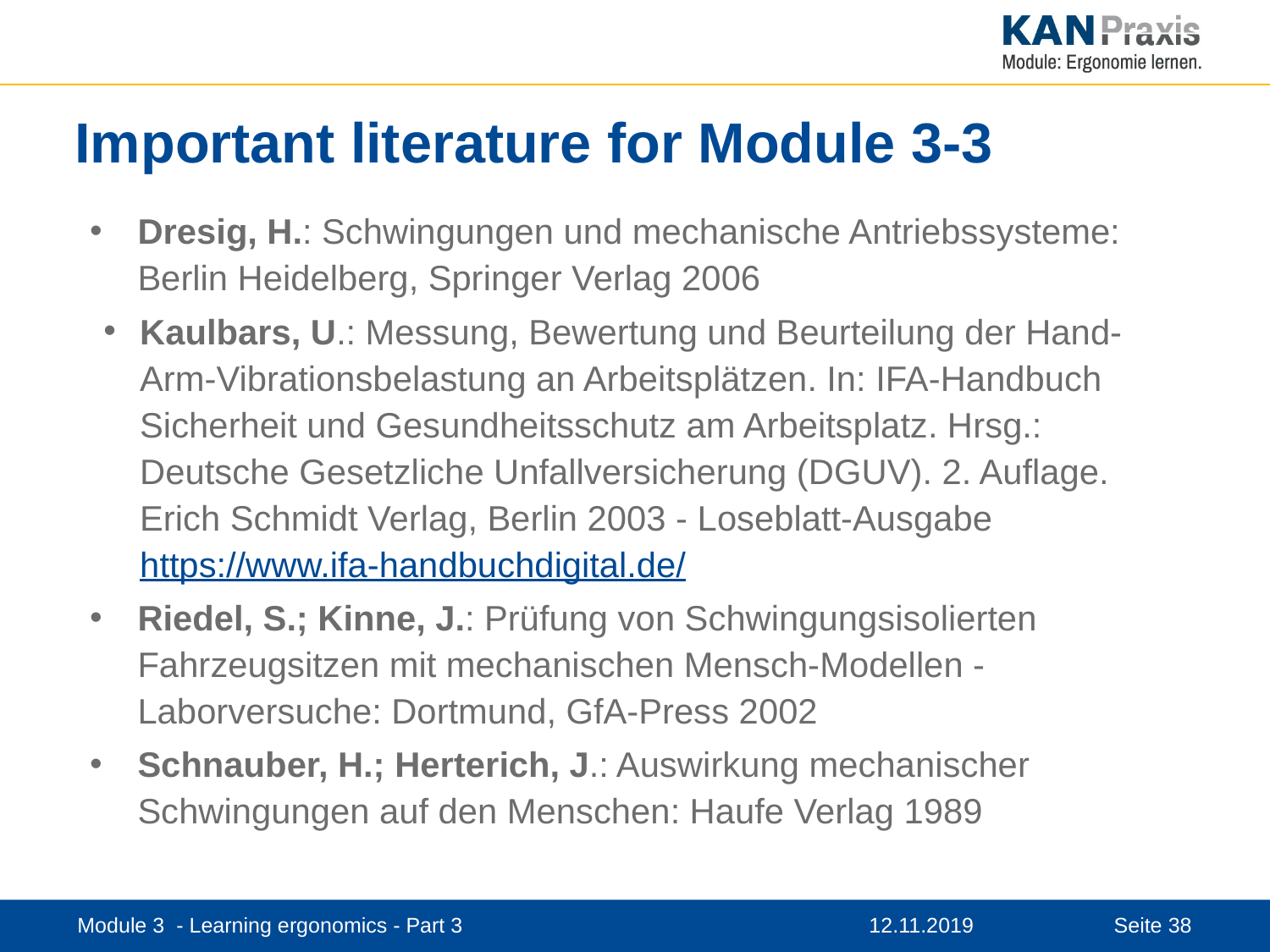

# Important literature for Module 3-3
Dresig, H.: Schwingungen und mechanische Antriebssysteme: Berlin Heidelberg, Springer Verlag 2006
Kaulbars, U.: Messung, Bewertung und Beurteilung der Hand-Arm-Vibrationsbelastung an Arbeitsplätzen. In: IFA-Handbuch Sicherheit und Gesundheitsschutz am Arbeitsplatz. Hrsg.: Deutsche Gesetzliche Unfallversicherung (DGUV). 2. Auflage. Erich Schmidt Verlag, Berlin 2003 - Loseblatt-Ausgabe https://www.ifa-handbuchdigital.de/
Riedel, S.; Kinne, J.: Prüfung von Schwingungsisolierten Fahrzeugsitzen mit mechanischen Mensch-Modellen - Laborversuche: Dortmund, GfA-Press 2002
Schnauber, H.; Herterich, J.: Auswirkung mechanischer Schwingungen auf den Menschen: Haufe Verlag 1989
Module 3  - Learning ergonomics - Part 3
12.11.2019
Seite 38